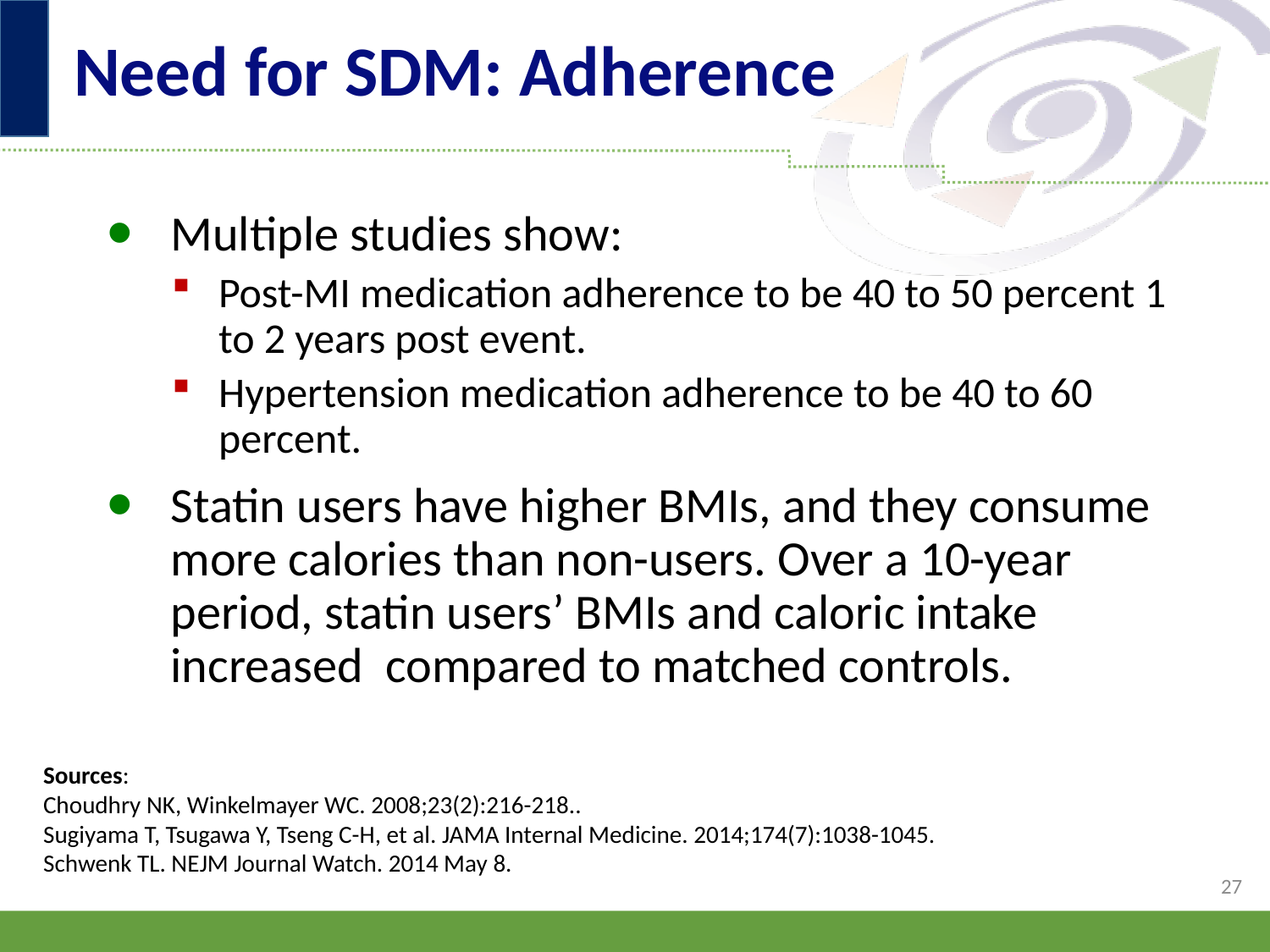

# Need for SDM: Adherence
Multiple studies show:
Post-MI medication adherence to be 40 to 50 percent 1 to 2 years post event.
Hypertension medication adherence to be 40 to 60 percent.
Statin users have higher BMIs, and they consume more calories than non-users. Over a 10-year period, statin users’ BMIs and caloric intake increased  compared to matched controls.
Sources:
Choudhry NK, Winkelmayer WC. 2008;23(2):216-218..
Sugiyama T, Tsugawa Y, Tseng C-H, et al. JAMA Internal Medicine. 2014;174(7):1038-1045.
Schwenk TL. NEJM Journal Watch. 2014 May 8.
27